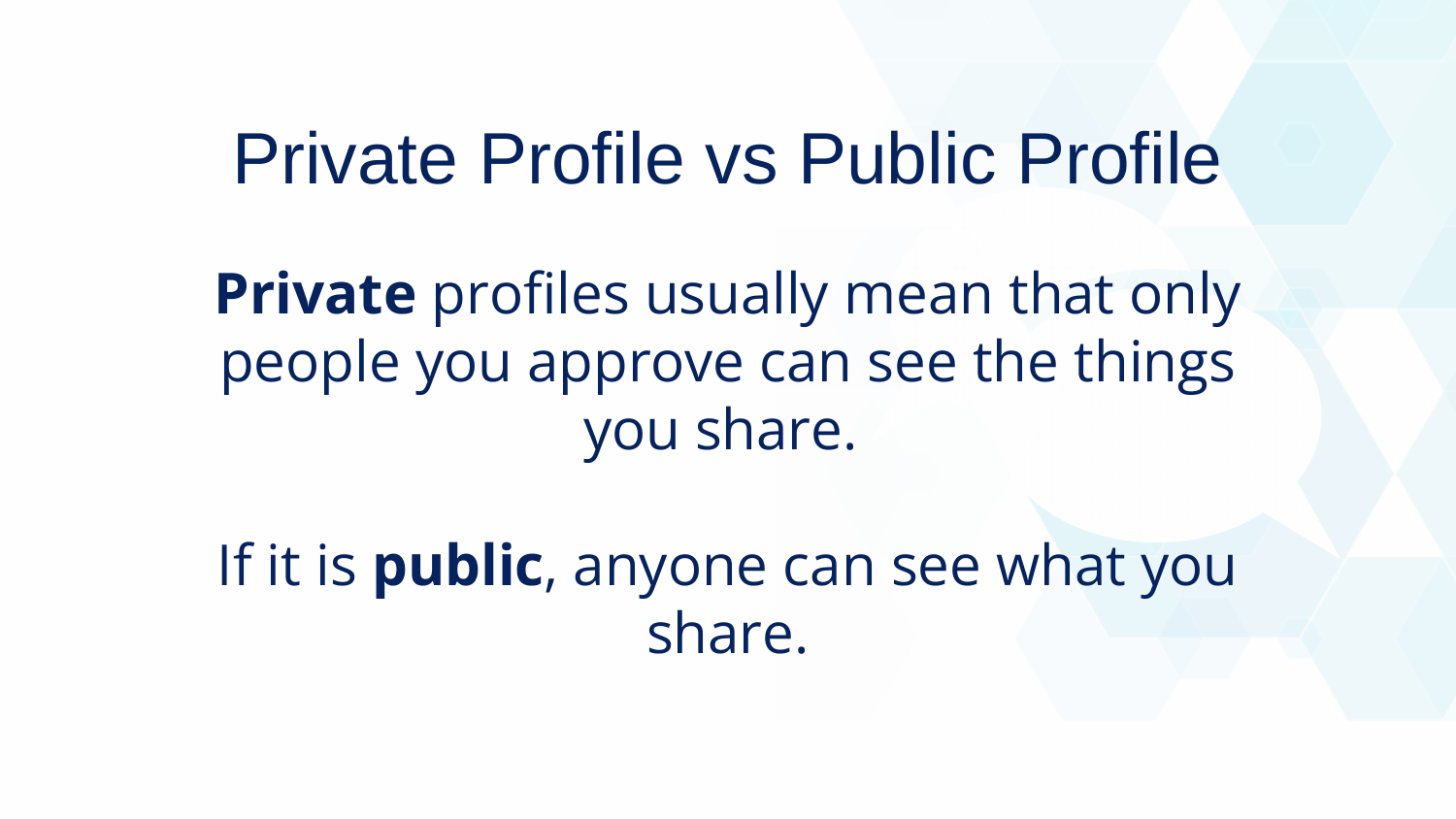

Private Profile vs Public Profile
Private profiles usually mean that only people you approve can see the things you share.

If it is public, anyone can see what you share.